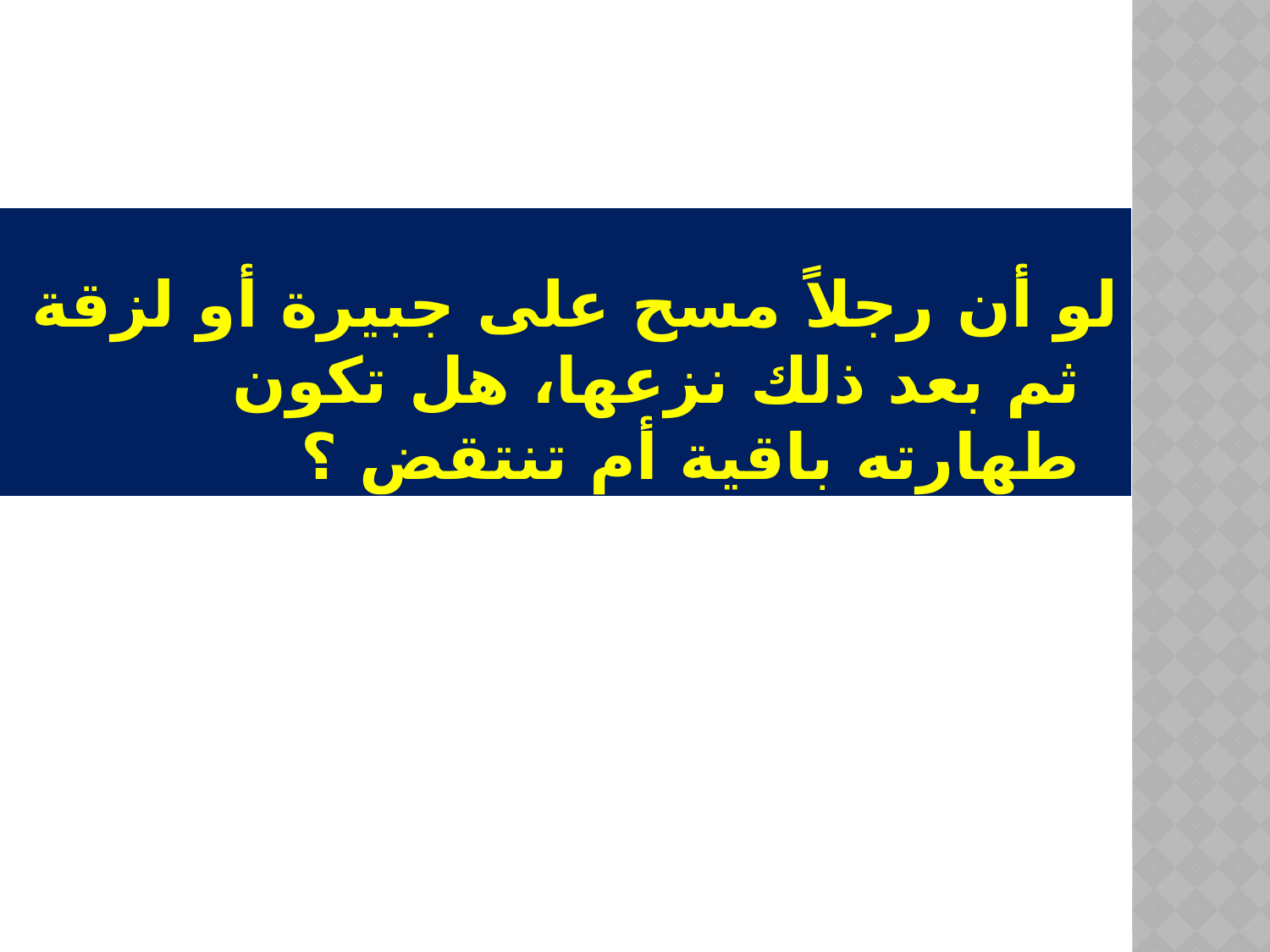

لو أن رجلاً مسح على جبيرة أو لزقة ثم بعد ذلك نزعها، هل تكون طهارته باقية أم تنتقض ؟